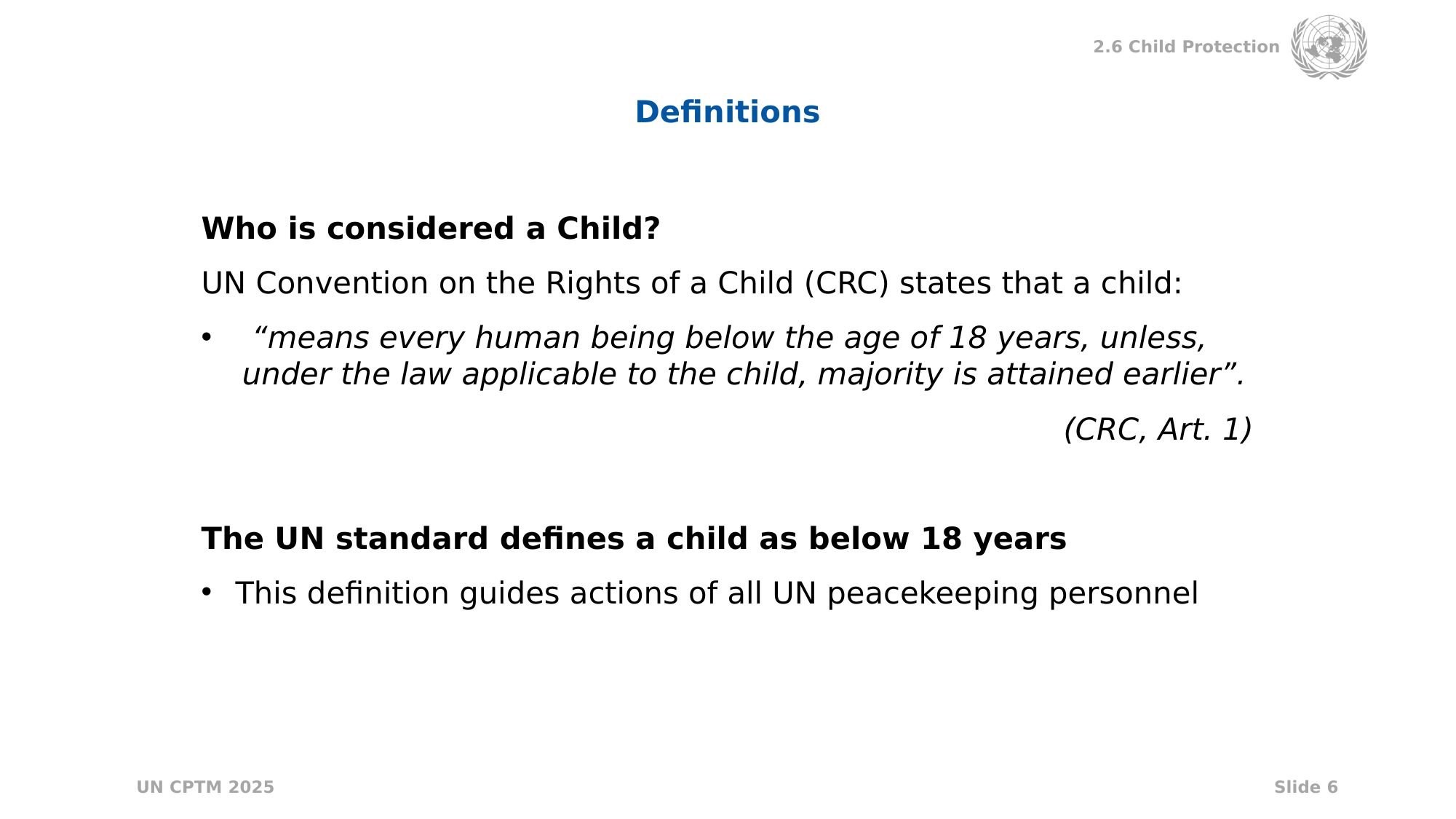

Definitions
Who is considered a Child?
UN Convention on the Rights of a Child (CRC) states that a child:
 “means every human being below the age of 18 years, unless, under the law applicable to the child, majority is attained earlier”.
(CRC, Art. 1)

The UN standard defines a child as below 18 years
This definition guides actions of all UN peacekeeping personnel